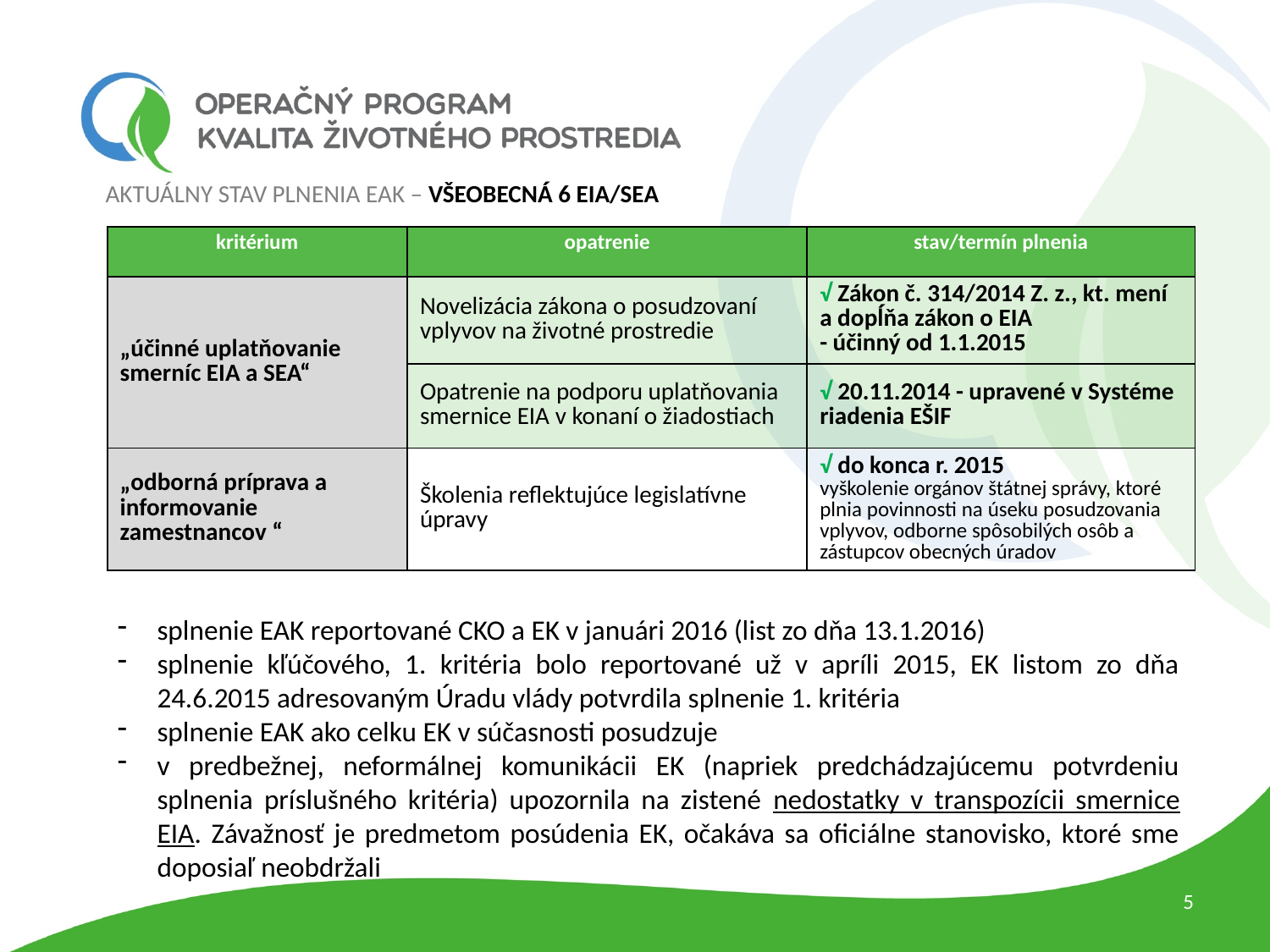

Aktuálny Stav plnenia eAK – všeobecná 6 EIA/SEA
| kritérium | opatrenie | stav/termín plnenia |
| --- | --- | --- |
| „účinné uplatňovanie smerníc EIA a SEA“ | Novelizácia zákona o posudzovaní vplyvov na životné prostredie | √ Zákon č. 314/2014 Z. z., kt. mení a dopĺňa zákon o EIA - účinný od 1.1.2015 |
|  | Opatrenie na podporu uplatňovania smernice EIA v konaní o žiadostiach | √ 20.11.2014 - upravené v Systéme riadenia EŠIF |
| „odborná príprava a informovanie zamestnancov “ | Školenia reflektujúce legislatívne úpravy | √ do konca r. 2015 vyškolenie orgánov štátnej správy, ktoré plnia povinnosti na úseku posudzovania vplyvov, odborne spôsobilých osôb a zástupcov obecných úradov |
splnenie EAK reportované CKO a EK v januári 2016 (list zo dňa 13.1.2016)
splnenie kľúčového, 1. kritéria bolo reportované už v apríli 2015, EK listom zo dňa 24.6.2015 adresovaným Úradu vlády potvrdila splnenie 1. kritéria
splnenie EAK ako celku EK v súčasnosti posudzuje
v predbežnej, neformálnej komunikácii EK (napriek predchádzajúcemu potvrdeniu splnenia príslušného kritéria) upozornila na zistené nedostatky v transpozícii smernice EIA. Závažnosť je predmetom posúdenia EK, očakáva sa oficiálne stanovisko, ktoré sme doposiaľ neobdržali
5